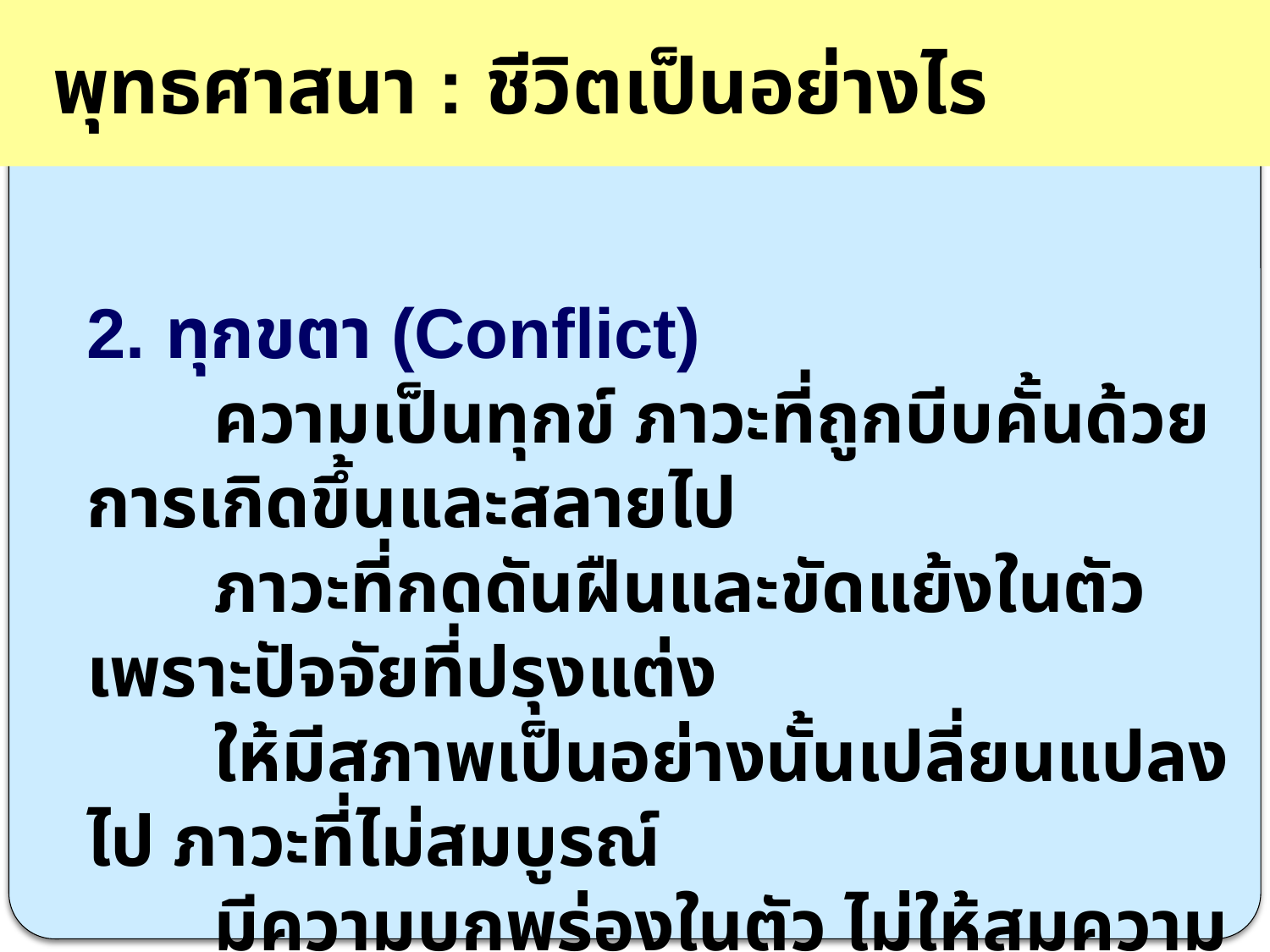

พุทธศาสนา : ชีวิตเป็นอย่างไร

	2. ทุกขตา (Conflict)
		ความเป็นทุกข์ ภาวะที่ถูกบีบคั้นด้วยการเกิดขึ้นและสลายไป
		ภาวะที่กดดันฝืนและขัดแย้งในตัว เพราะปัจจัยที่ปรุงแต่ง
		ให้มีสภาพเป็นอย่างนั้นเปลี่ยนแปลงไป ภาวะที่ไม่สมบูรณ์
		มีความบกพร่องในตัว ไม่ให้สมความอยากแท้จริง
		หรือความพึงพอใจเต็มที่แก่ผู้อยากด้วยตัณหา